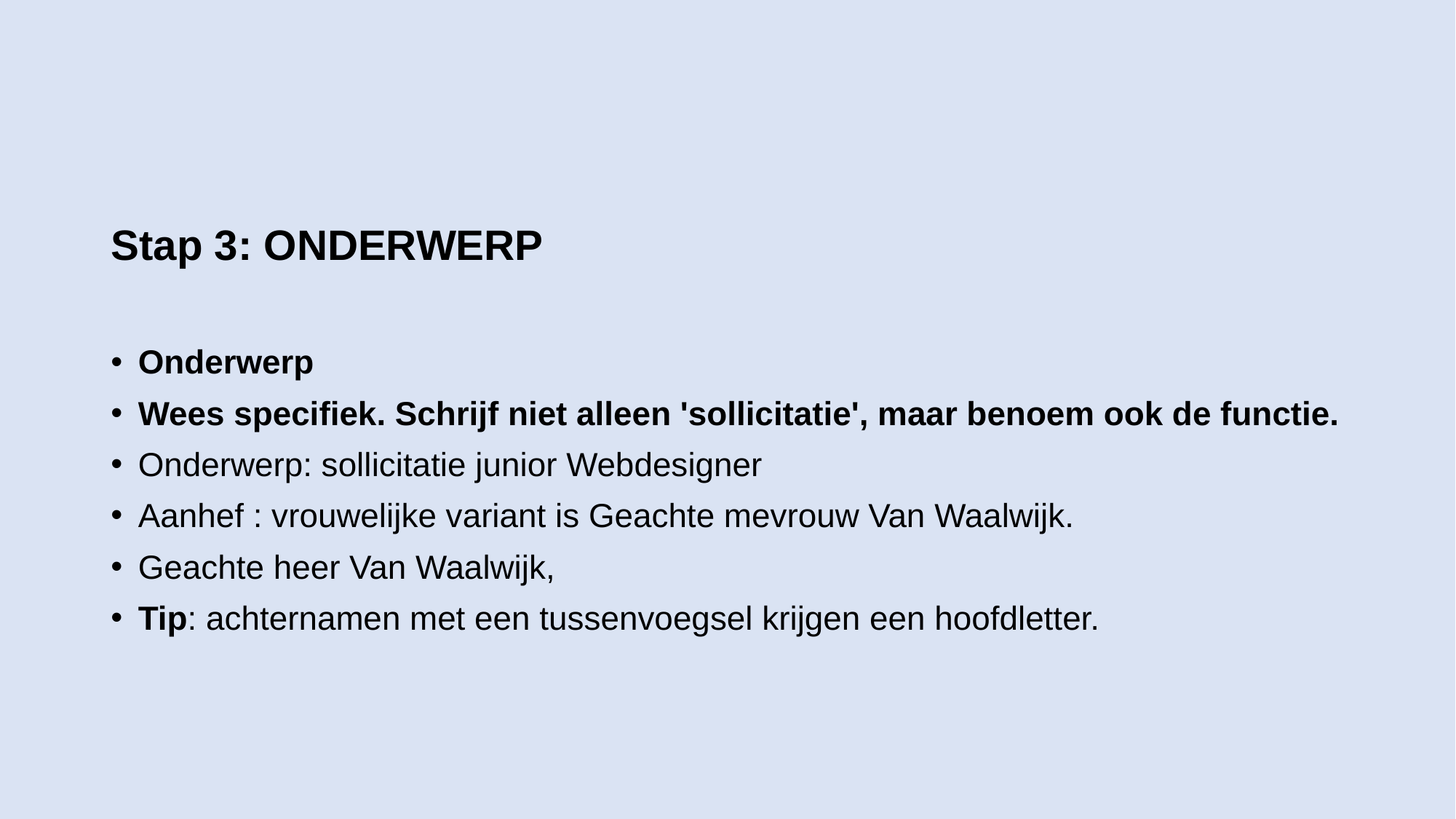

#
Stap 3: ONDERWERP

Onderwerp
Wees specifiek. Schrijf niet alleen 'sollicitatie', maar benoem ook de functie.
Onderwerp: sollicitatie junior Webdesigner
Aanhef : vrouwelijke variant is Geachte mevrouw Van Waalwijk.
Geachte heer Van Waalwijk,
Tip: achternamen met een tussenvoegsel krijgen een hoofdletter.